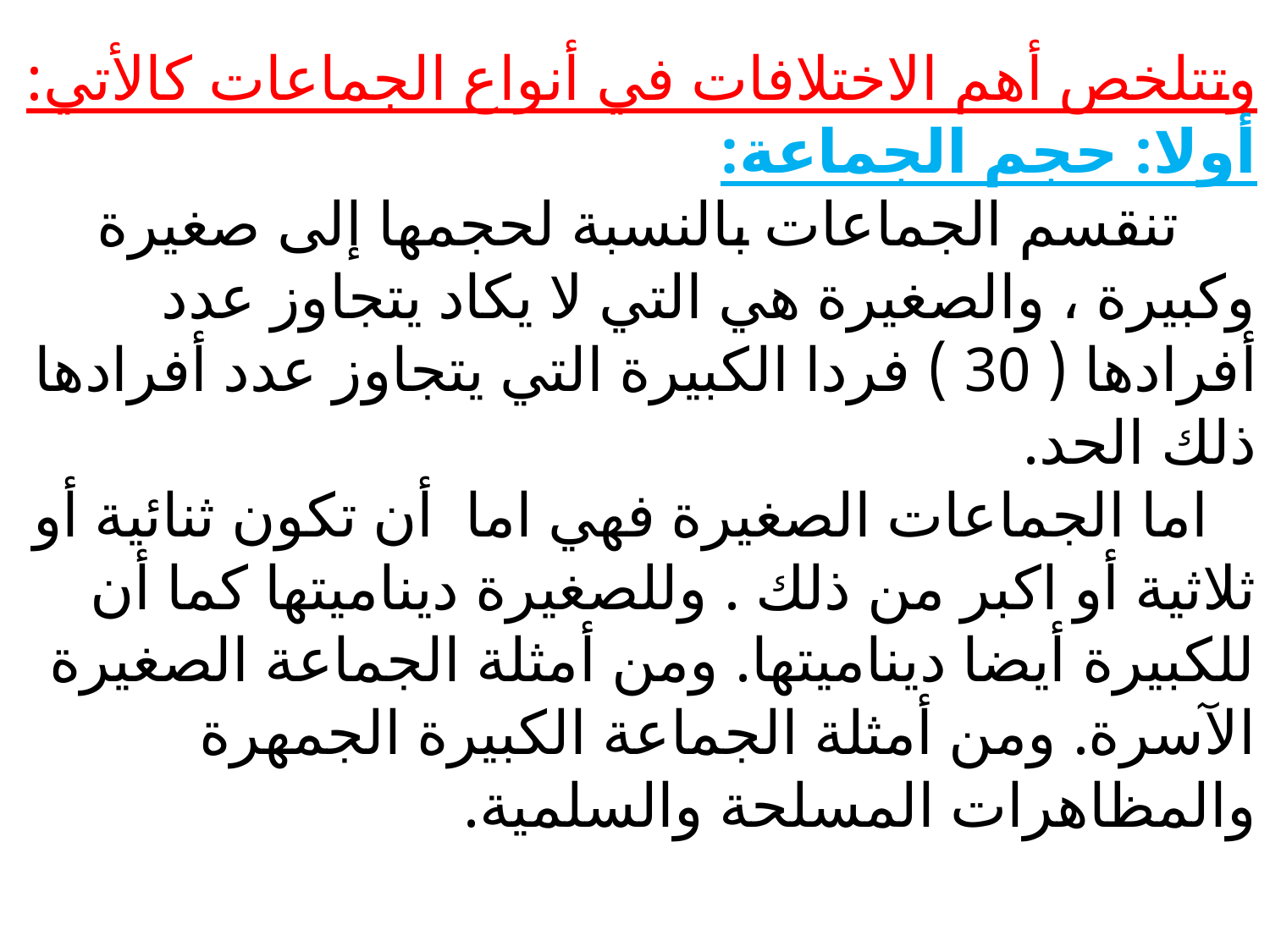

# وتتلخص أهم الاختلافات في أنواع الجماعات كالأتي: أولا: حجم الجماعة: تنقسم الجماعات بالنسبة لحجمها إلى صغيرة وكبيرة ، والصغيرة هي التي لا يكاد يتجاوز عدد أفرادها ( 30 ) فردا الكبيرة التي يتجاوز عدد أفرادها ذلك الحد. اما الجماعات الصغيرة فهي اما  أن تكون ثنائية أو ثلاثية أو اكبر من ذلك . وللصغيرة ديناميتها كما أن للكبيرة أيضا ديناميتها. ومن أمثلة الجماعة الصغيرة الآسرة. ومن أمثلة الجماعة الكبيرة الجمهرة والمظاهرات المسلحة والسلمية.